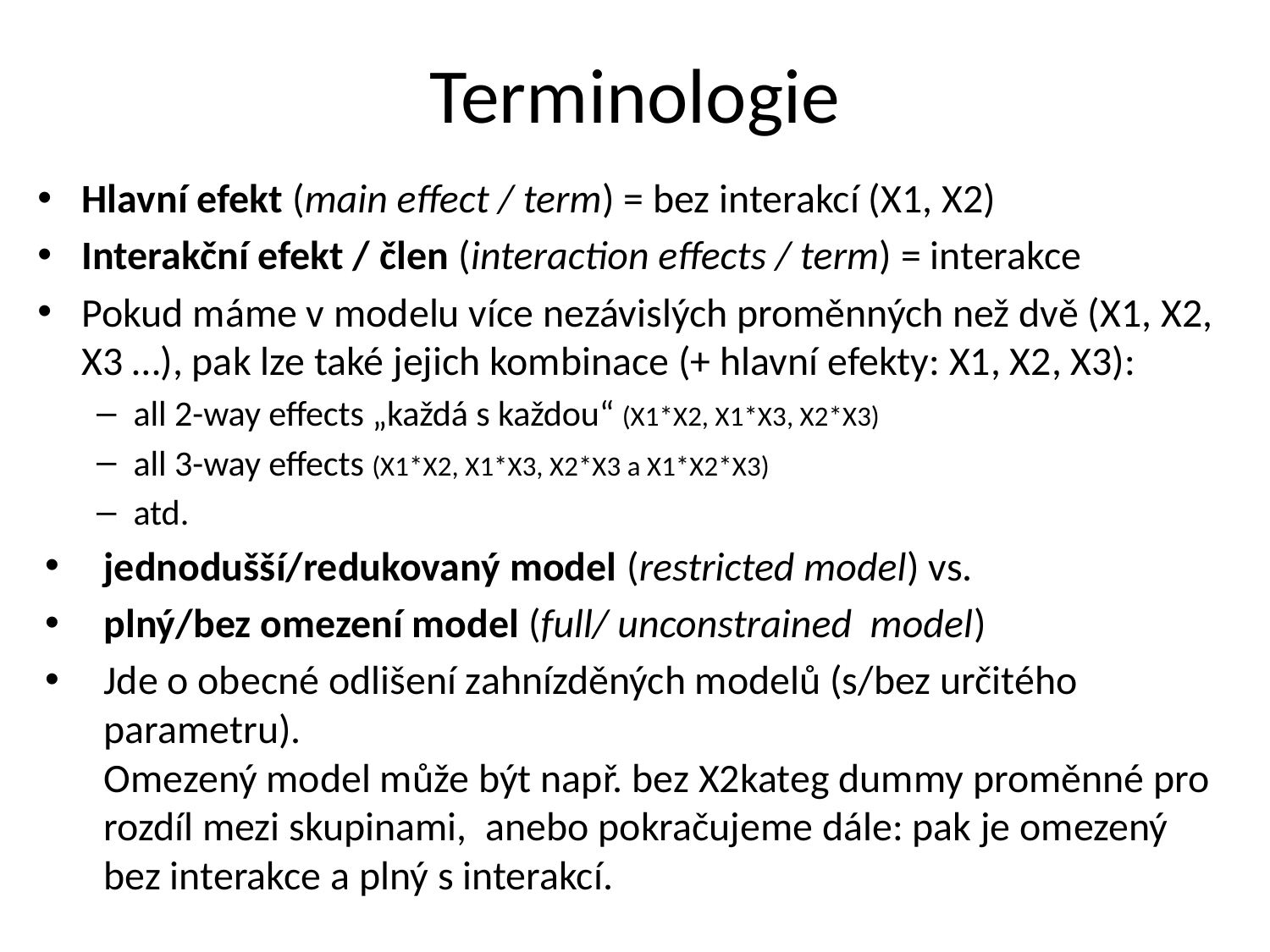

# Terminologie
Hlavní efekt (main effect / term) = bez interakcí (X1, X2)
Interakční efekt / člen (interaction effects / term) = interakce
Pokud máme v modelu více nezávislých proměnných než dvě (X1, X2, X3 …), pak lze také jejich kombinace (+ hlavní efekty: X1, X2, X3):
all 2-way effects „každá s každou“ (X1*X2, X1*X3, X2*X3)
all 3-way effects (X1*X2, X1*X3, X2*X3 a X1*X2*X3)
atd.
jednodušší/redukovaný model (restricted model) vs.
plný/bez omezení model (full/ unconstrained  model)
Jde o obecné odlišení zahnízděných modelů (s/bez určitého parametru).
Omezený model může být např. bez X2kateg dummy proměnné pro rozdíl mezi skupinami,  anebo pokračujeme dále: pak je omezený bez interakce a plný s interakcí.